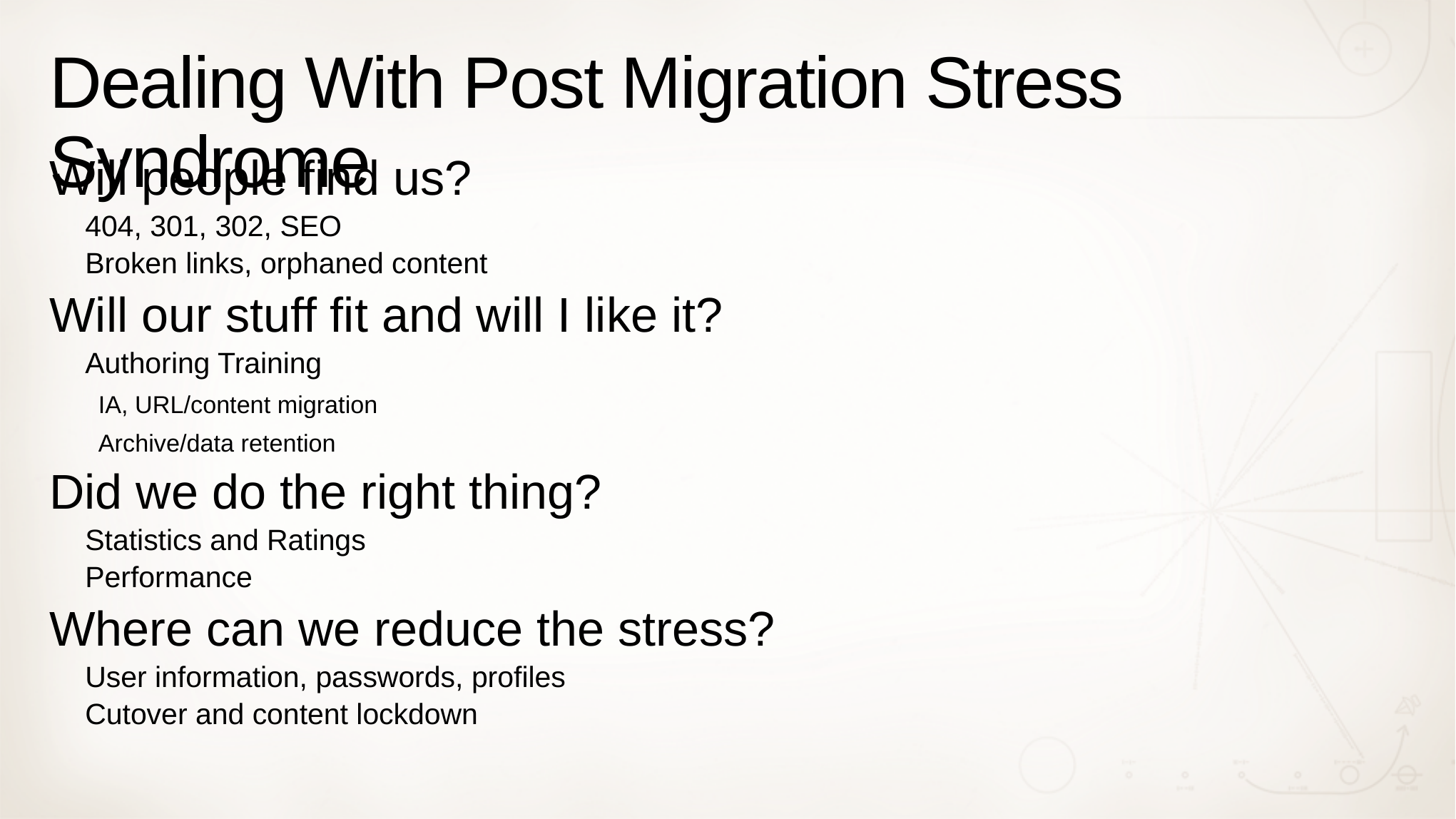

# Dealing With Post Migration Stress Syndrome
Will people find us?
404, 301, 302, SEO
Broken links, orphaned content
Will our stuff fit and will I like it?
Authoring Training
IA, URL/content migration
Archive/data retention
Did we do the right thing?
Statistics and Ratings
Performance
Where can we reduce the stress?
User information, passwords, profiles
Cutover and content lockdown